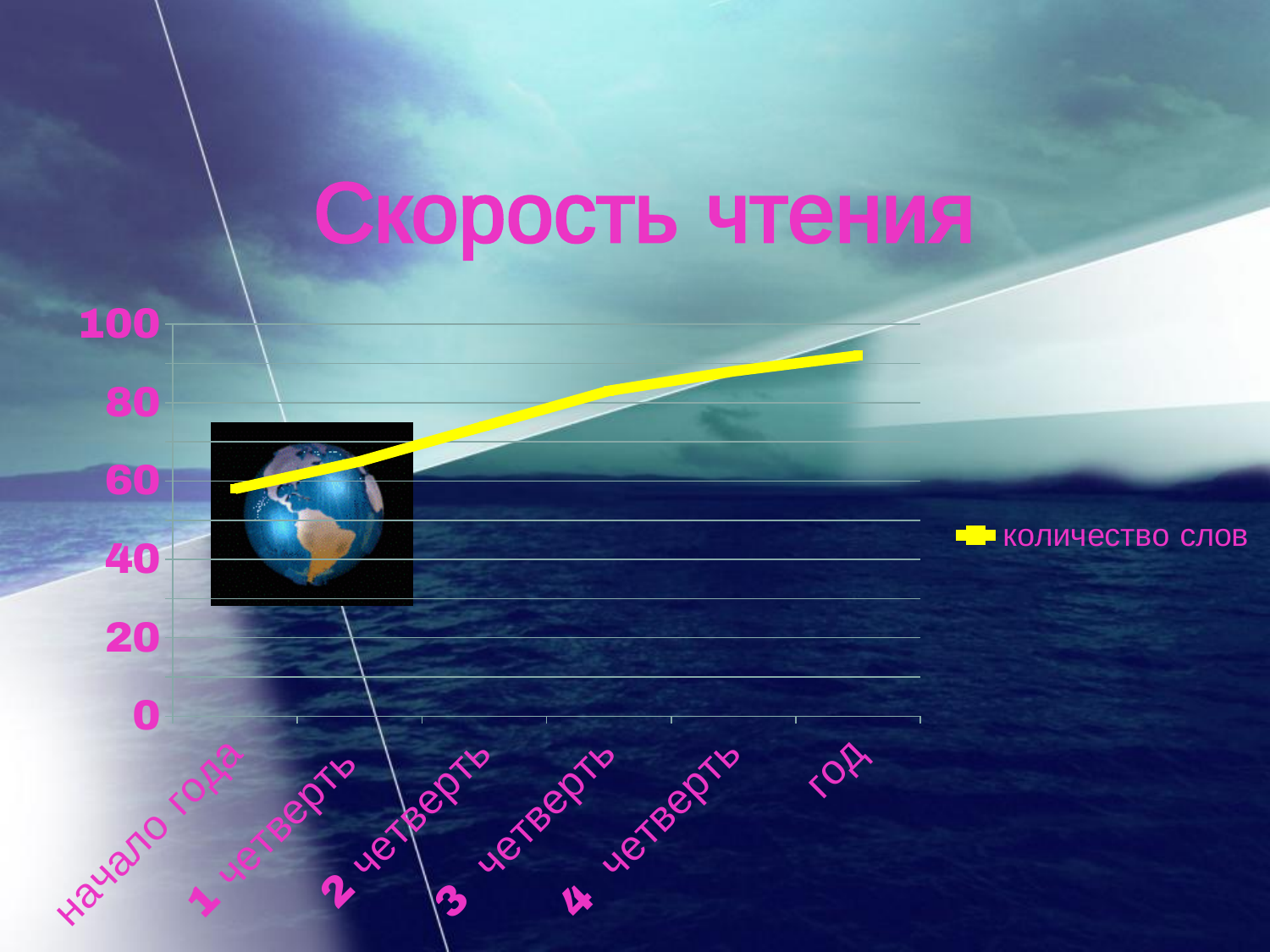

### Chart: Скорость чтения

| Category | количество слов |
|---|---|
| начало года | 58.0 |
| 1 четверть  | 65.0 |
| 2 четверть | 74.0 |
| 3  четверть | 83.0 |
| 4  четверть | 88.0 |
| год | 92.0 |